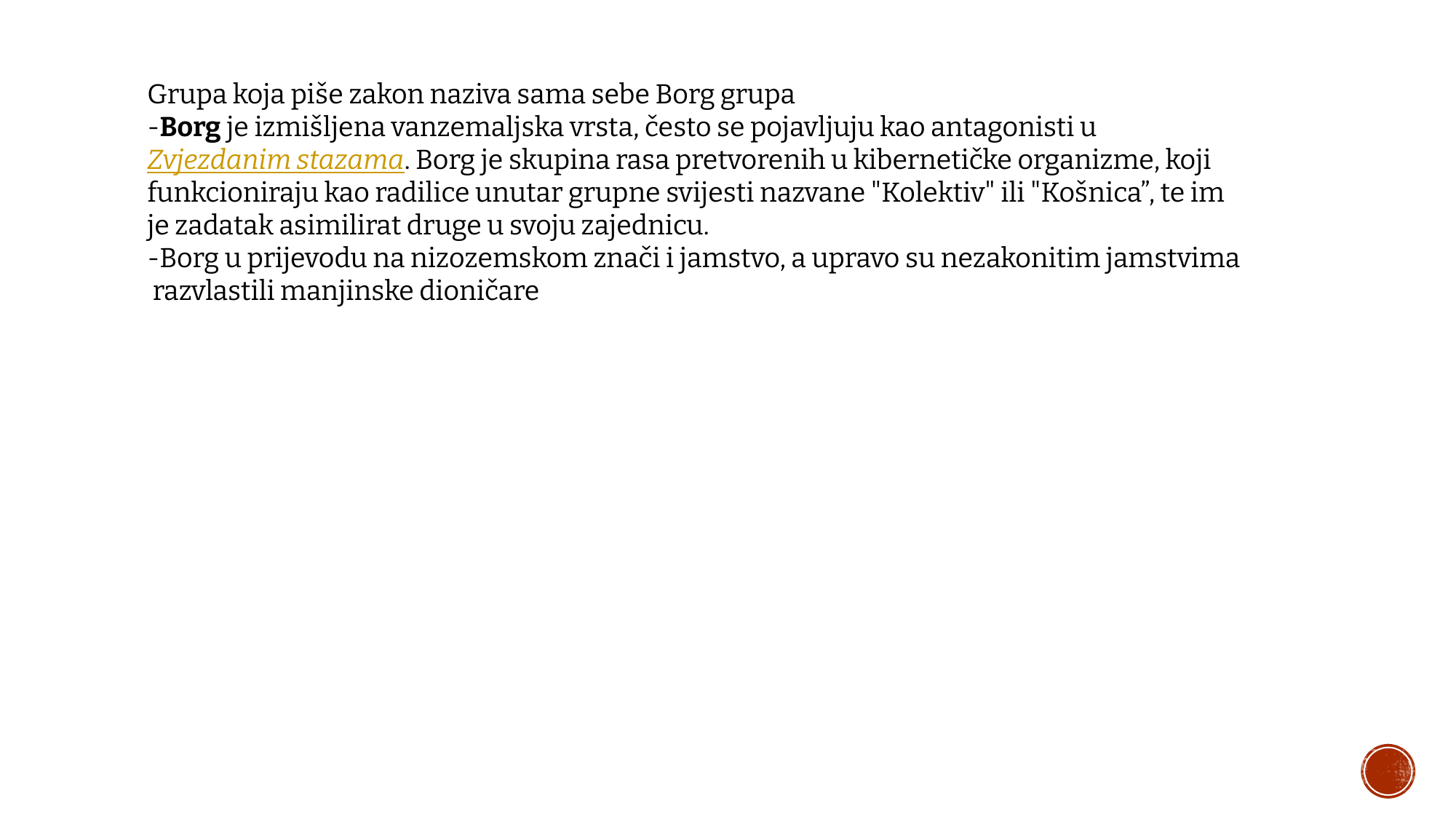

Grupa koja piše zakon naziva sama sebe Borg grupa
-Borg je izmišljena vanzemaljska vrsta, često se pojavljuju kao antagonisti u Zvjezdanim stazama. Borg je skupina rasa pretvorenih u kibernetičke organizme, koji funkcioniraju kao radilice unutar grupne svijesti nazvane "Kolektiv" ili "Košnica”, te im je zadatak asimilirat druge u svoju zajednicu.
-Borg u prijevodu na nizozemskom znači i jamstvo, a upravo su nezakonitim jamstvima  razvlastili manjinske dioničare